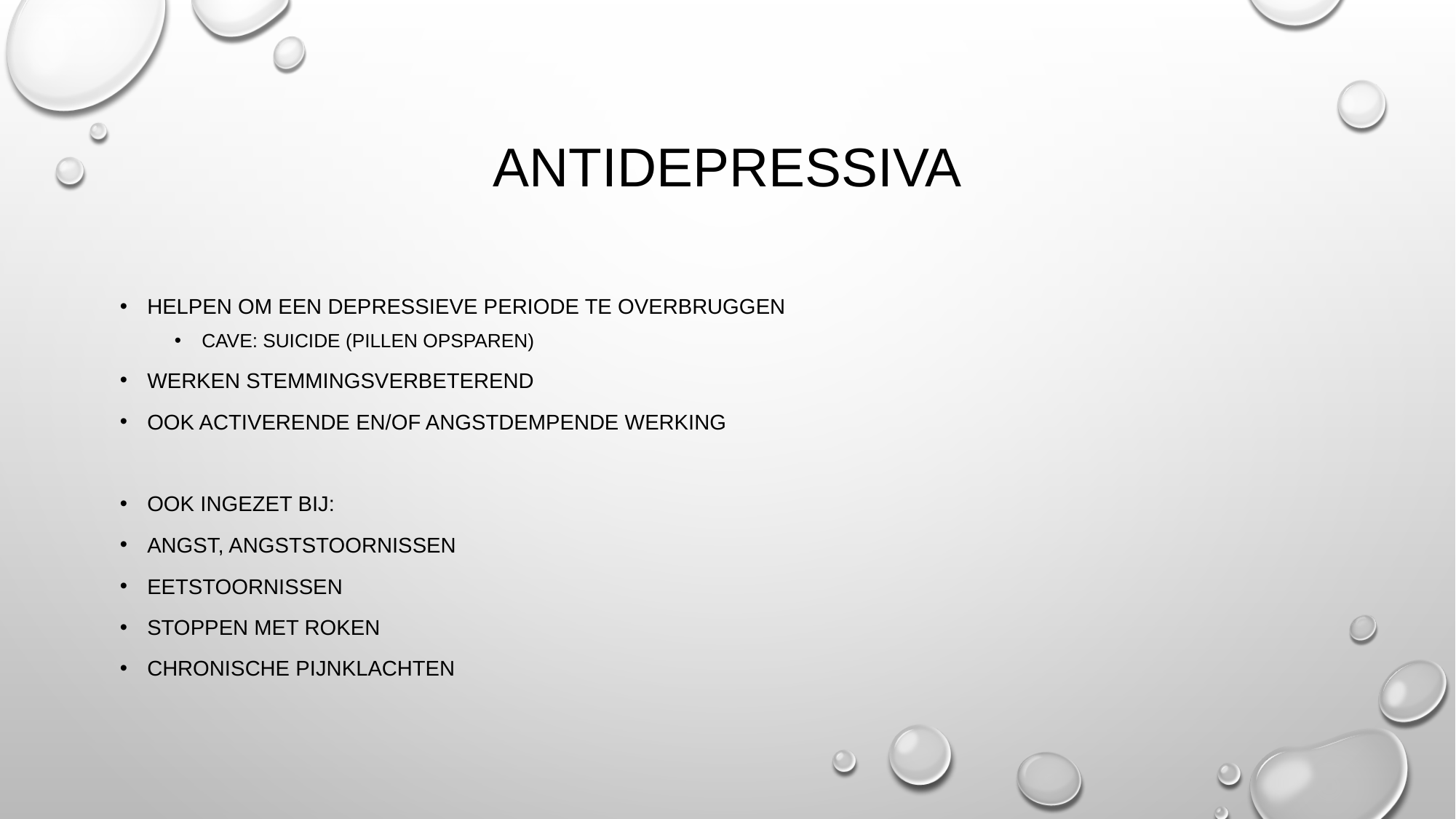

# Antidepressiva
Helpen om een depressieve periode te overbruggen
CAVE: suicide (pillen opsparen)
Werken stemmingsverbeterend
Ook activerende en/of angstdempende werking

Ook ingezet bij:
Angst, angststoornissen
Eetstoornissen
Stoppen met roken
Chronische pijnklachten